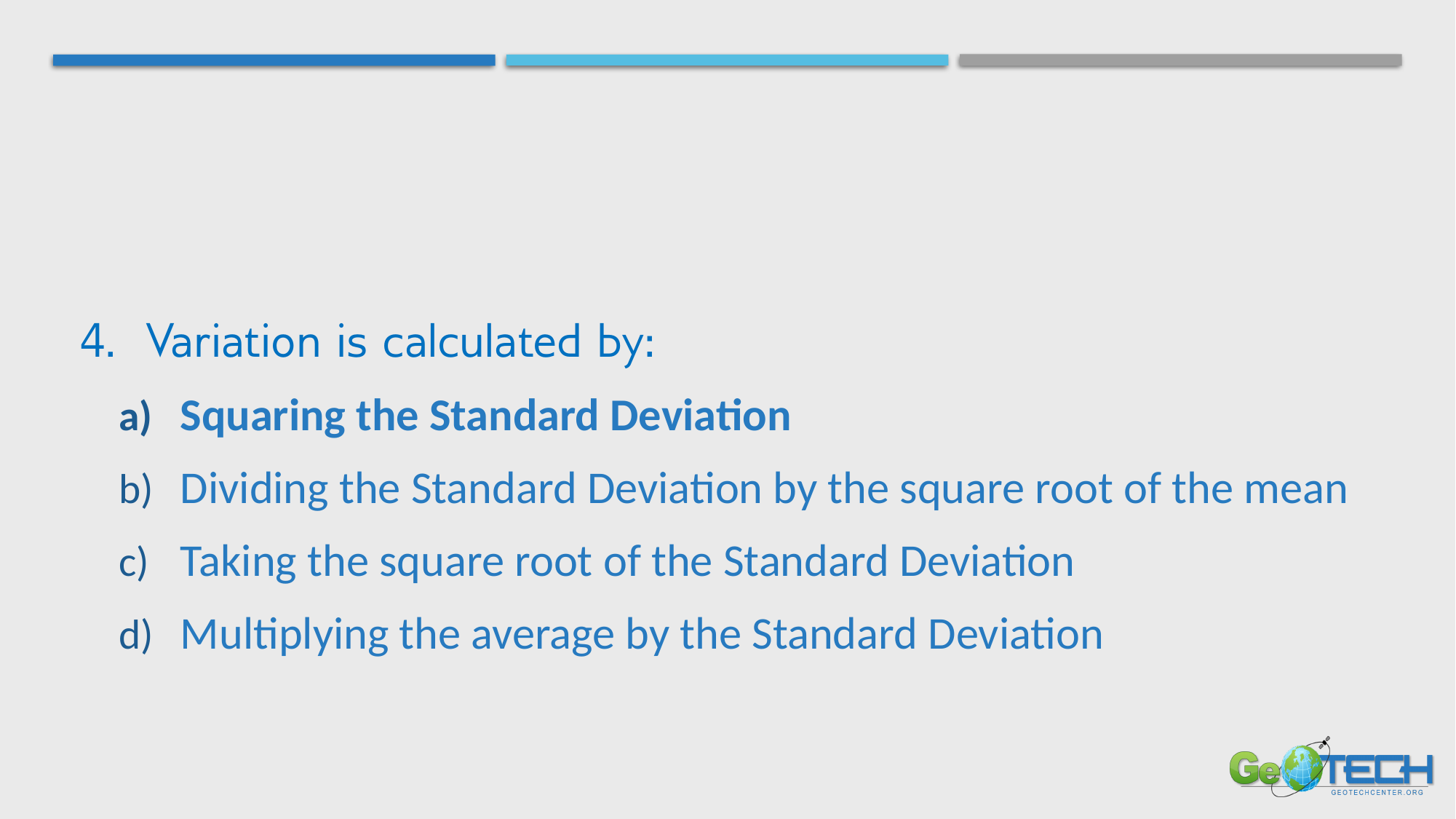

4.  Variation is calculated by:
Squaring the Standard Deviation
Dividing the Standard Deviation by the square root of the mean
Taking the square root of the Standard Deviation
Multiplying the average by the Standard Deviation